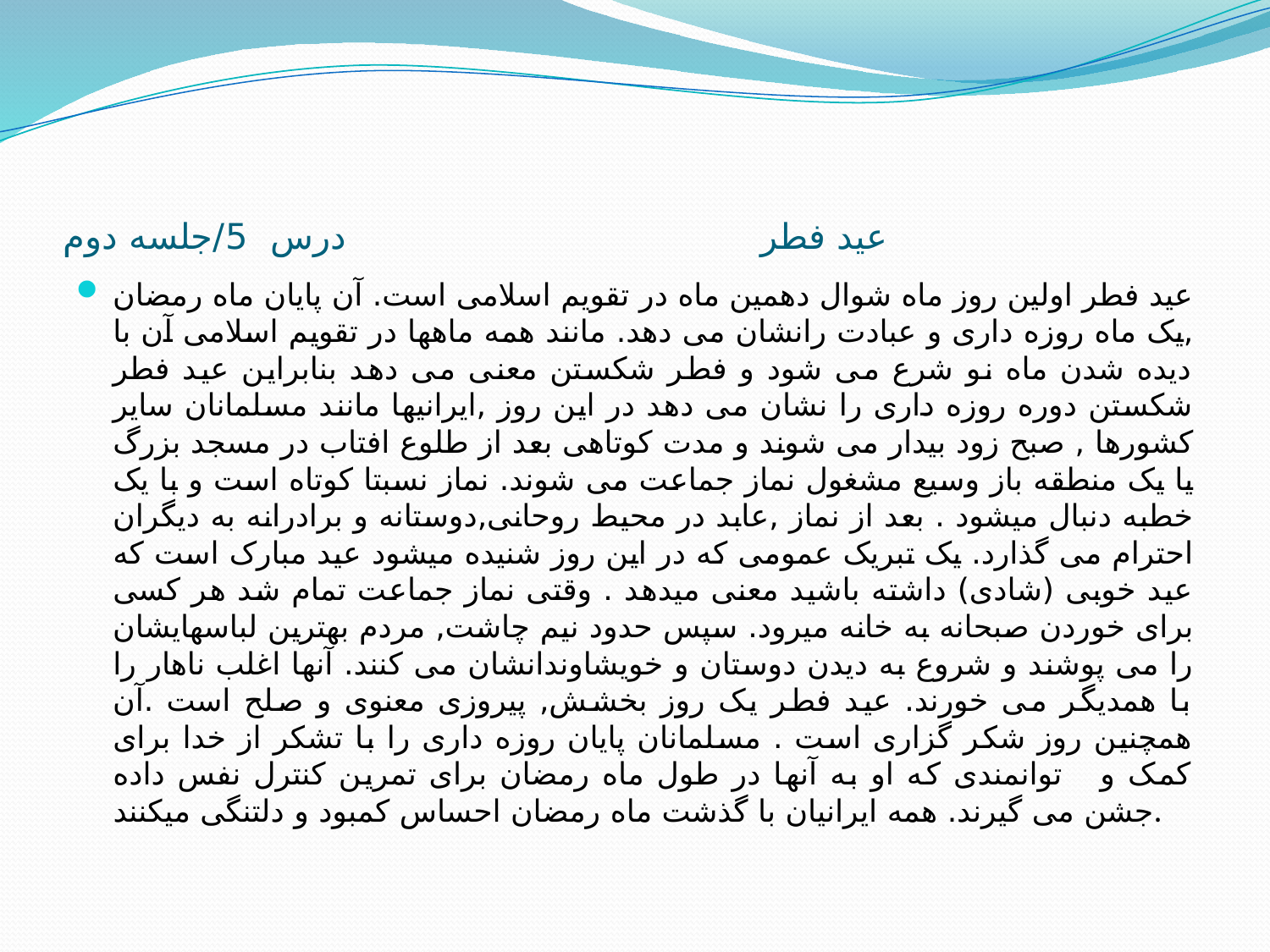

# عید فطر                                     درس  5/جلسه دوم
عید فطر اولین روز ماه شوال دهمین ماه در تقویم اسلامی است. آن پایان ماه رمضان ,یک ماه روزه داری و عبادت رانشان می دهد. مانند همه ماهها در تقویم اسلامی آن با دیده شدن ماه نو شرع می شود و فطر شکستن معنی می دهد بنابراین عید فطر شکستن دوره روزه داری را نشان می دهد در این روز ,ایرانیها مانند مسلمانان سایر کشورها , صبح زود بیدار می شوند و مدت کوتاهی بعد از طلوع افتاب در مسجد بزرگ یا یک منطقه باز وسیع مشغول نماز جماعت می شوند. نماز نسبتا کوتاه است و با یک خطبه دنبال میشود . بعد از نماز ,عابد در محیط روحانی,دوستانه و برادرانه به دیگران احترام می گذارد. یک تبریک عمومی که در این روز شنیده میشود عید مبارک است که عید خوبی (شادی) داشته باشید معنی میدهد . وقتی نماز جماعت تمام شد هر کسی برای خوردن صبحانه به خانه میرود. سپس حدود نیم چاشت, مردم بهترین لباسهایشان را می پوشند و شروع به دیدن دوستان و خویشاوندانشان می کنند. آنها اغلب ناهار را با همدیگر می خورند. عید فطر یک روز بخشش, پیروزی معنوی و صلح است .آن همچنین روز شکر گزاری است . مسلمانان پایان روزه داری را با تشکر از خدا برای کمک و   توانمندی که او به آنها در طول ماه رمضان برای تمرین کنترل نفس داده جشن می گیرند. همه ایرانیان با گذشت ماه رمضان احساس کمبود و دلتنگی میکنند.